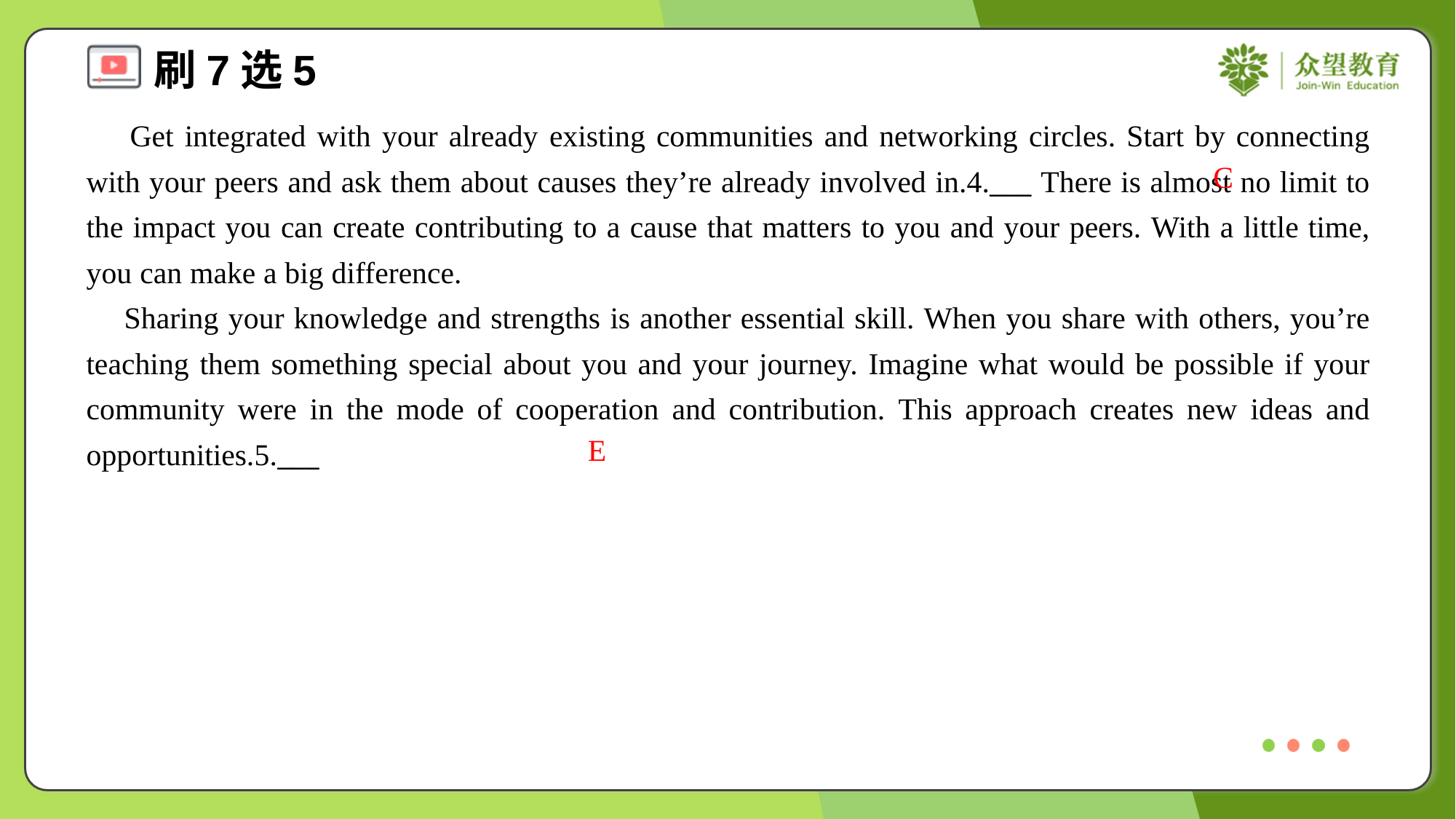

Get integrated with your already existing communities and networking circles. Start by connecting with your peers and ask them about causes they’re already involved in.4.___ There is almost no limit to the impact you can create contributing to a cause that matters to you and your peers. With a little time, you can make a big difference.
    Sharing your knowledge and strengths is another essential skill. When you share with others, you’re teaching them something special about you and your journey. Imagine what would be possible if your community were in the mode of cooperation and contribution. This approach creates new ideas and opportunities.5.___
C
E